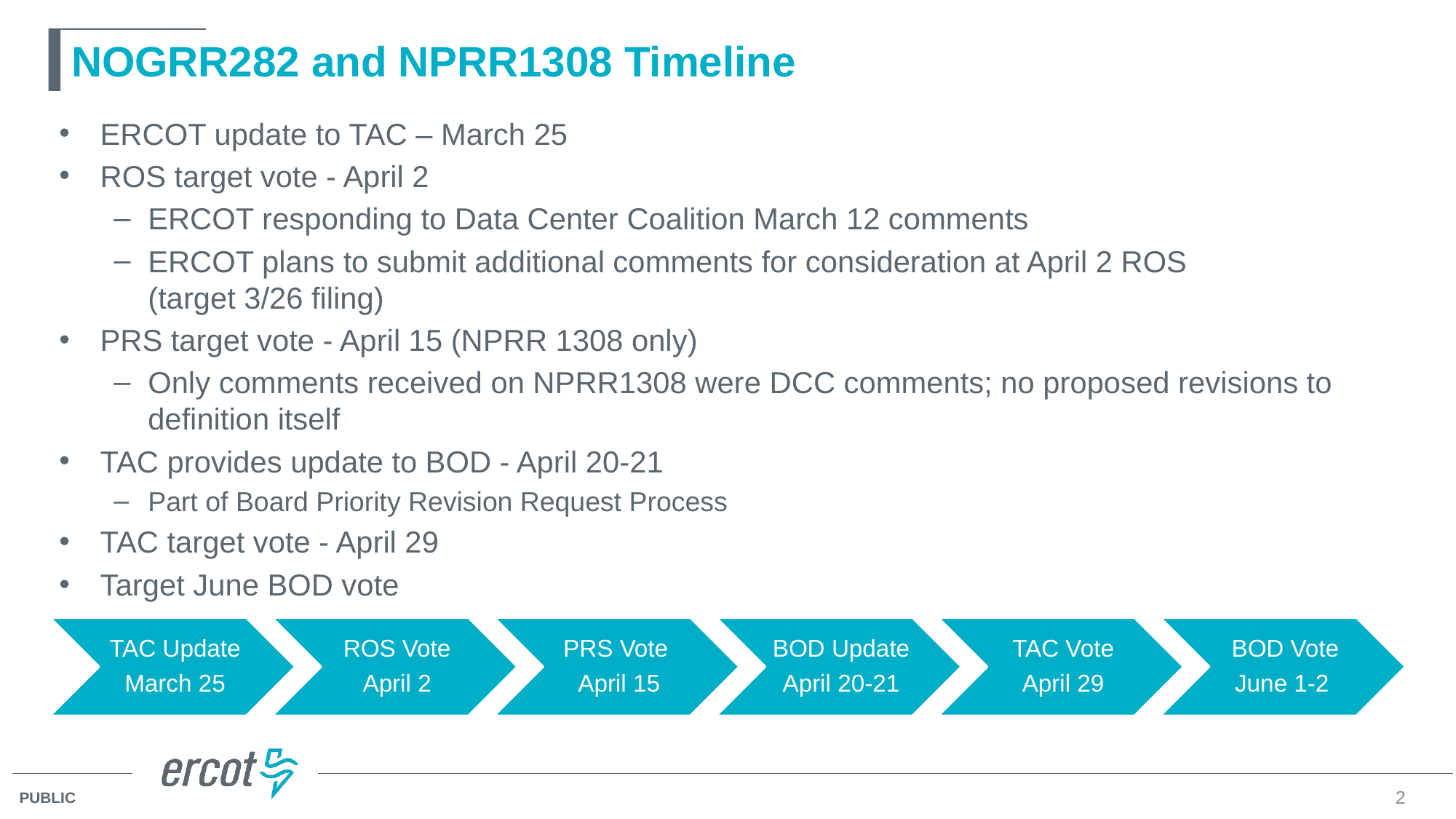

# NOGRR282 and NPRR1308 Timeline
ERCOT update to TAC – March 25
ROS target vote - April 2
ERCOT responding to Data Center Coalition March 12 comments
ERCOT plans to submit additional comments for consideration at April 2 ROS                 (target 3/26 filing)
PRS target vote - April 15 (NPRR 1308 only)
Only comments received on NPRR1308 were DCC comments; no proposed revisions to definition itself
TAC provides update to BOD - April 20-21
Part of Board Priority Revision Request Process
TAC target vote - April 29
Target June BOD vote

TAC Update
March 25
ROS Vote
April 2
PRS Vote
April 15
BOD Update
April 20-21
TAC Vote
April 29
BOD Vote
June 1-2
2